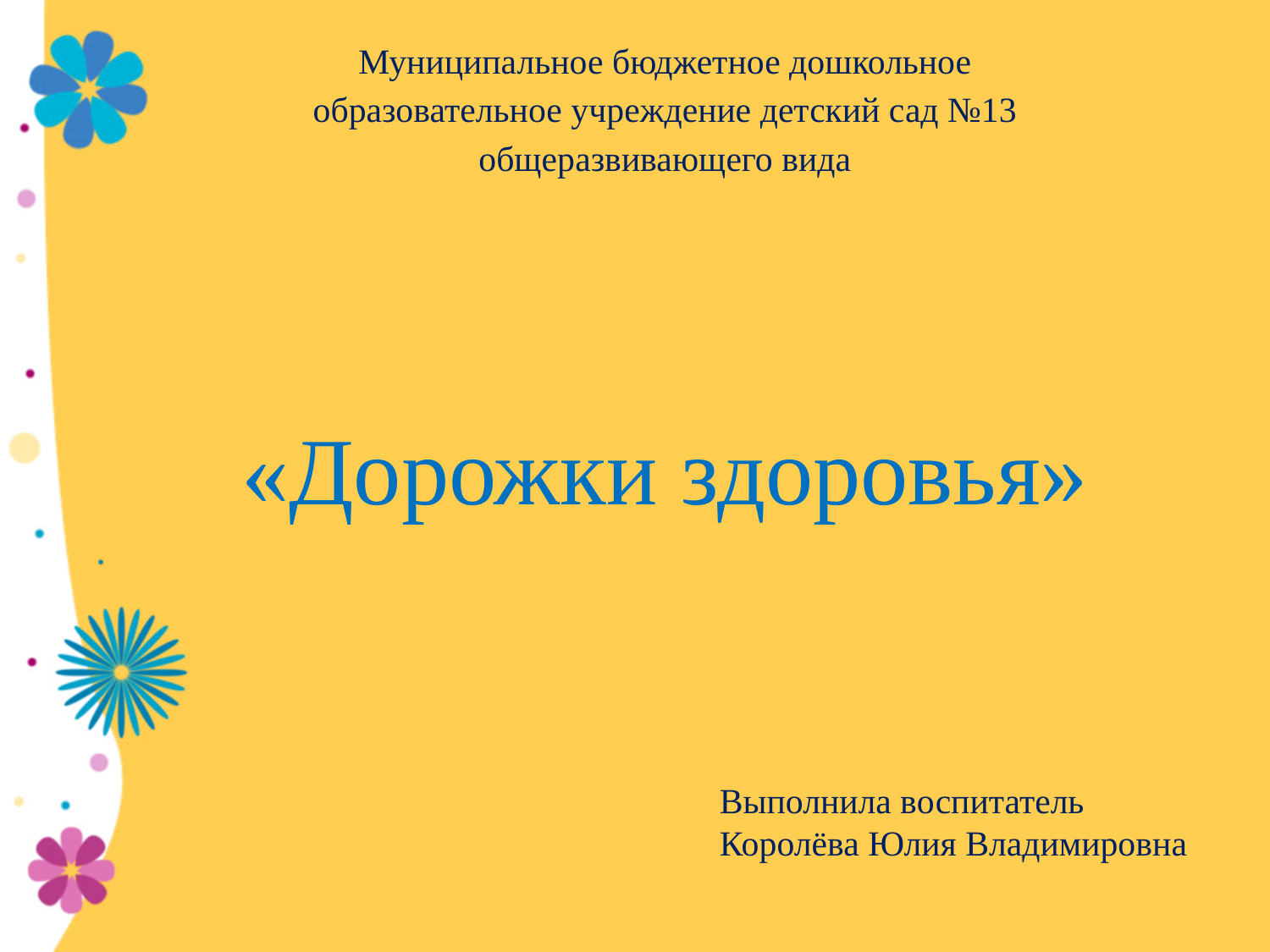

Муниципальное бюджетное дошкольное образовательное учреждение детский сад №13 общеразвивающего вида
«Дорожки здоровья»
Выполнила воспитатель
Королёва Юлия Владимировна